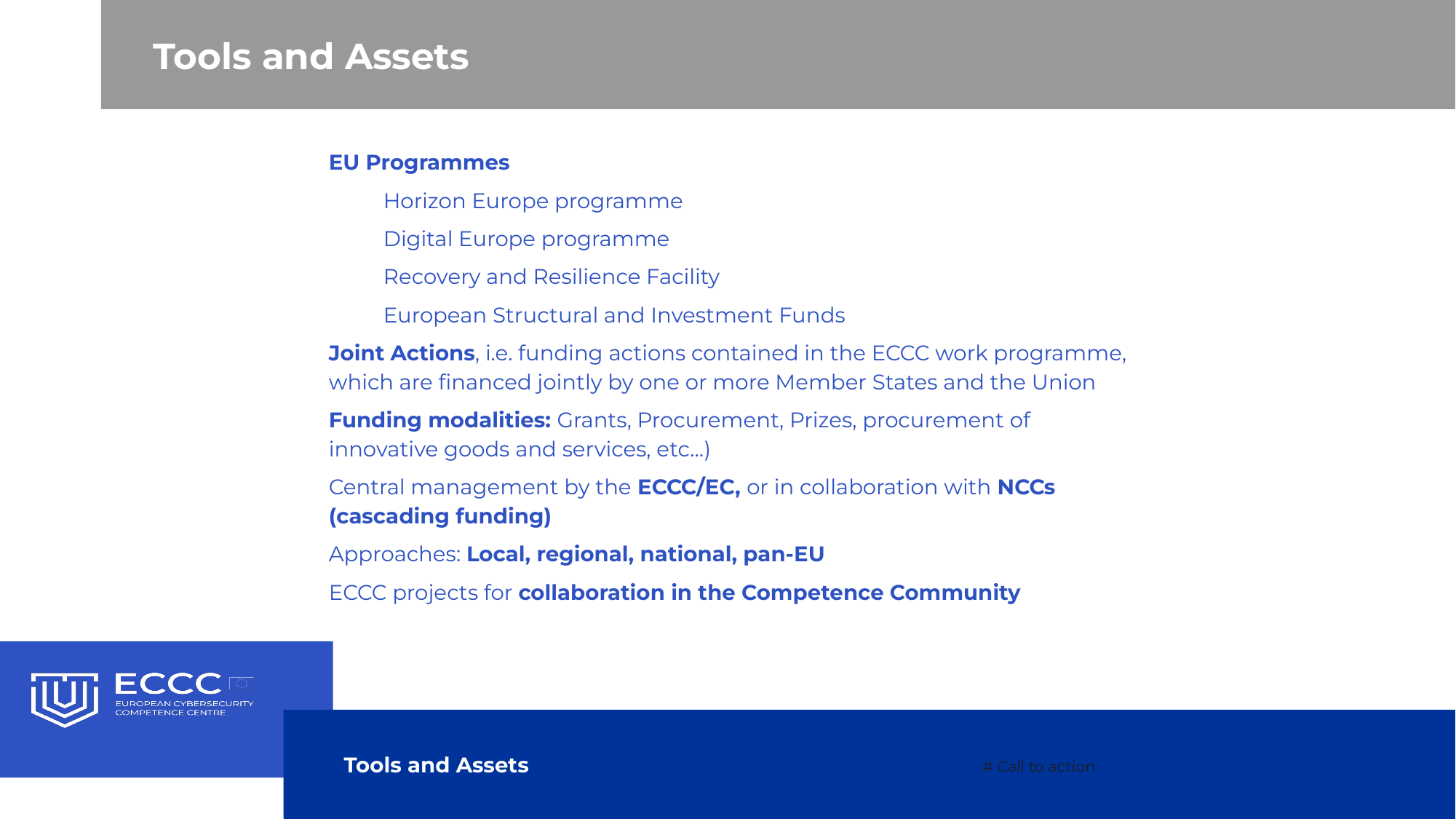

Tools and Assets
EU Programmes
Horizon Europe programme
Digital Europe programme
Recovery and Resilience Facility
European Structural and Investment Funds
Joint Actions, i.e. funding actions contained in the ECCC work programme, which are financed jointly by one or more Member States and the Union
Funding modalities: Grants, Procurement, Prizes, procurement of innovative goods and services, etc…)
Central management by the ECCC/EC, or in collaboration with NCCs (cascading funding)
Approaches: Local, regional, national, pan-EU
ECCC projects for collaboration in the Competence Community
# Call to action
# Tools and Assets